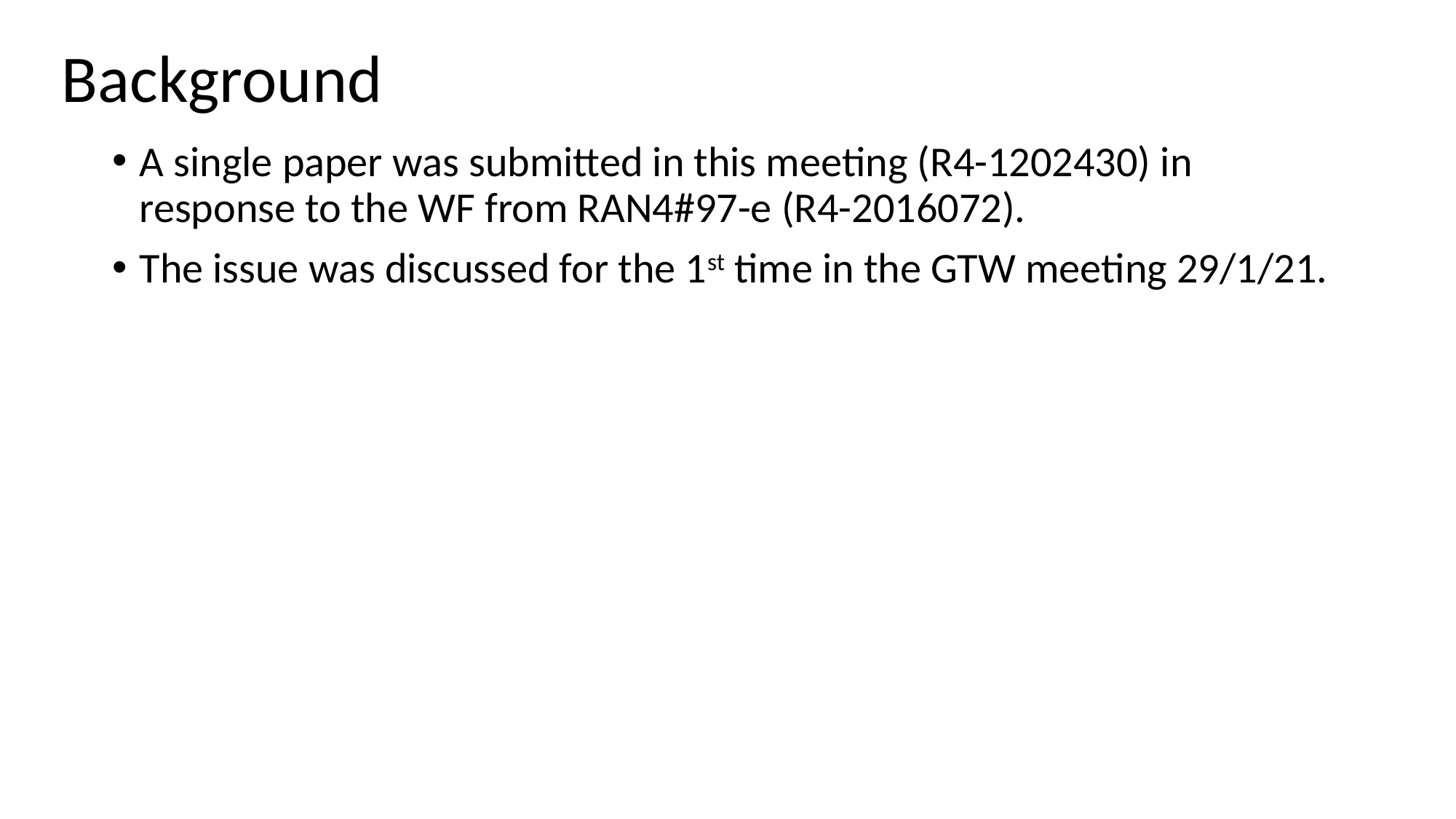

# Background
A single paper was submitted in this meeting (R4-1202430) in response to the WF from RAN4#97-e (R4-2016072).
The issue was discussed for the 1st time in the GTW meeting 29/1/21.